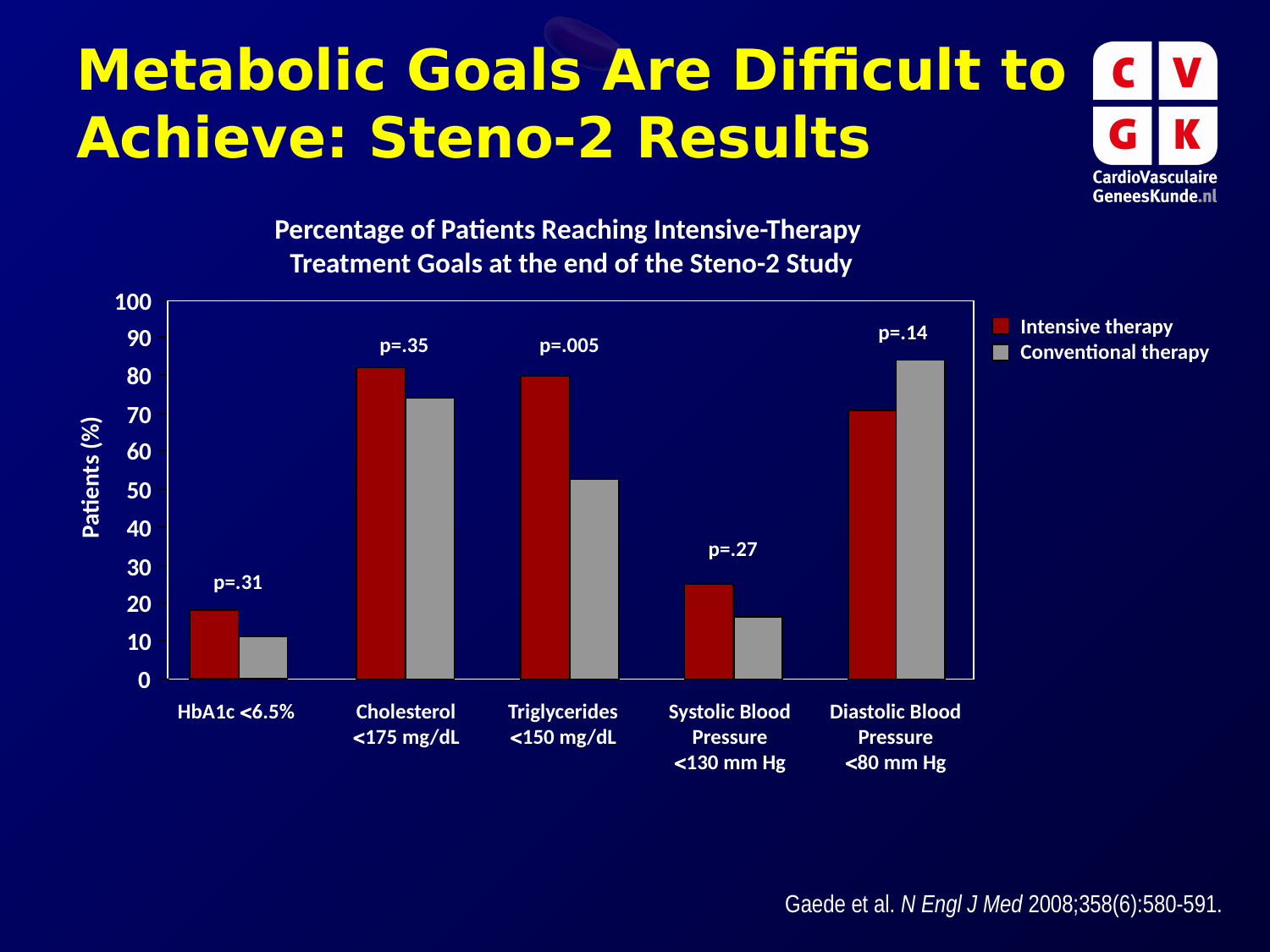

Metabolic Goals Are Difficult to Achieve: Steno-2 Results
Percentage of Patients Reaching Intensive-Therapy
Treatment Goals at the end of the Steno-2 Study
100

Intensive therapy
Conventional therapy

p=.14
90
p=.35
p=.005

80

70

60

Patients (%)
50

40

p=.27
30

p=.31

20

10

0

HbA1c <6.5%
Cholesterol
<175 mg/dL
Triglycerides
<150 mg/dL
Systolic Blood
Pressure
<130 mm Hg
Diastolic Blood
Pressure
<80 mm Hg
Gaede et al. N Engl J Med 2008;358(6):580-591.